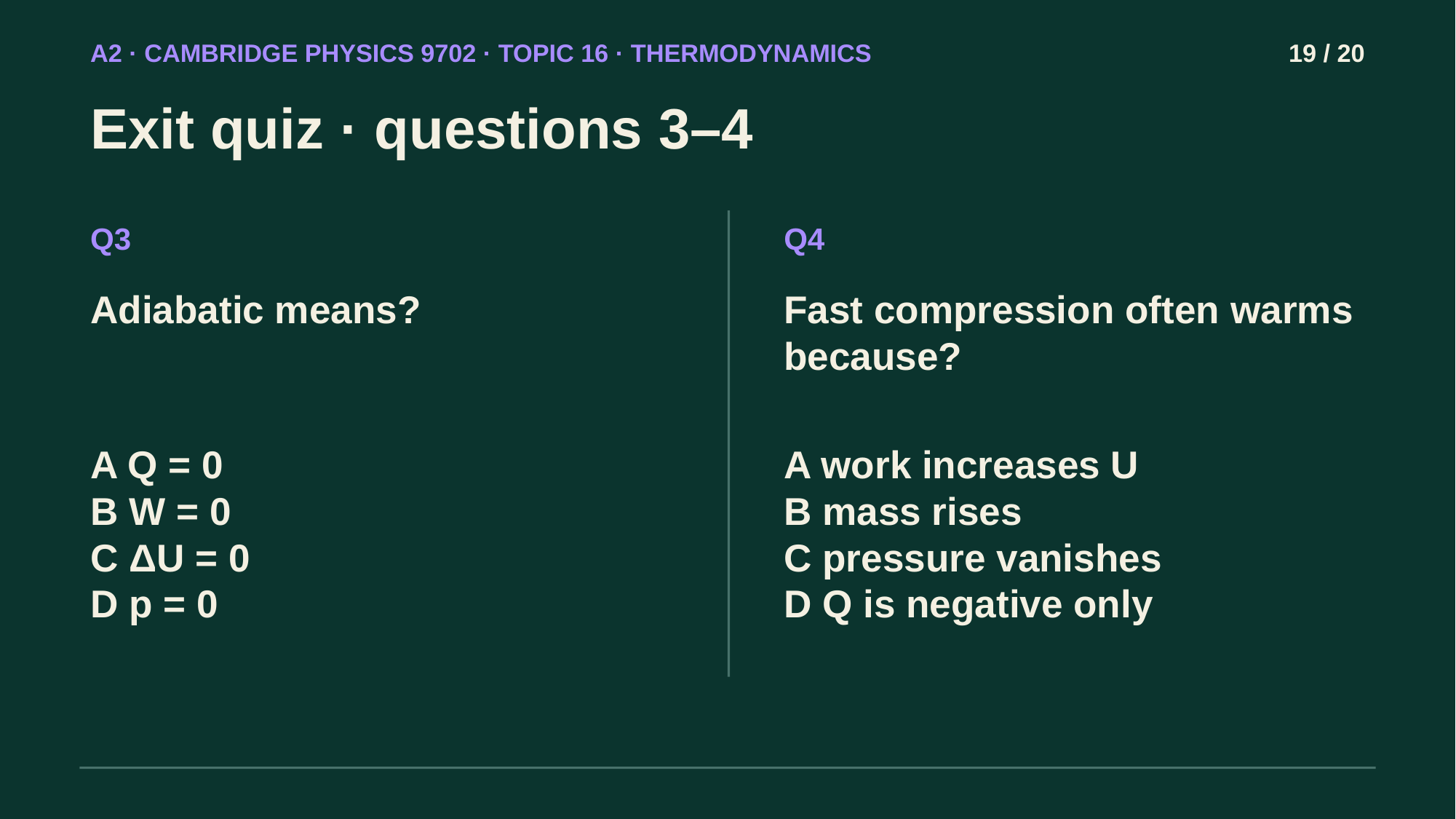

A2 · CAMBRIDGE PHYSICS 9702 · TOPIC 16 · THERMODYNAMICS
19 / 20
Exit quiz · questions 3–4

Q3
Q4
Adiabatic means?
Fast compression often warms because?
A Q = 0
B W = 0
C ΔU = 0
D p = 0
A work increases U
B mass rises
C pressure vanishes
D Q is negative only